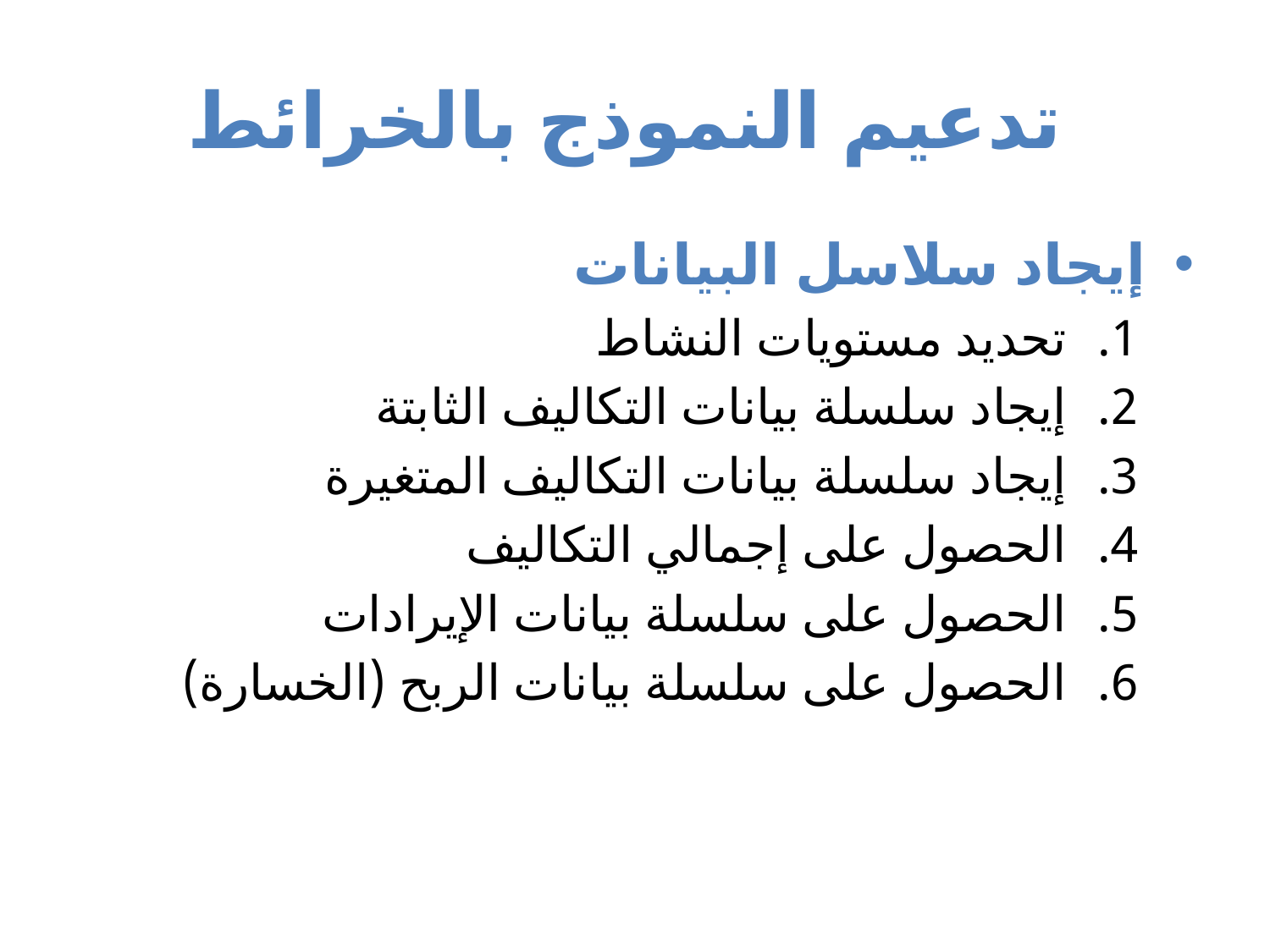

# تدعيم النموذج بالخرائط
إيجاد سلاسل البيانات
تحديد مستويات النشاط
إيجاد سلسلة بيانات التكاليف الثابتة
إيجاد سلسلة بيانات التكاليف المتغيرة
الحصول على إجمالي التكاليف
الحصول على سلسلة بيانات الإيرادات
الحصول على سلسلة بيانات الربح (الخسارة)